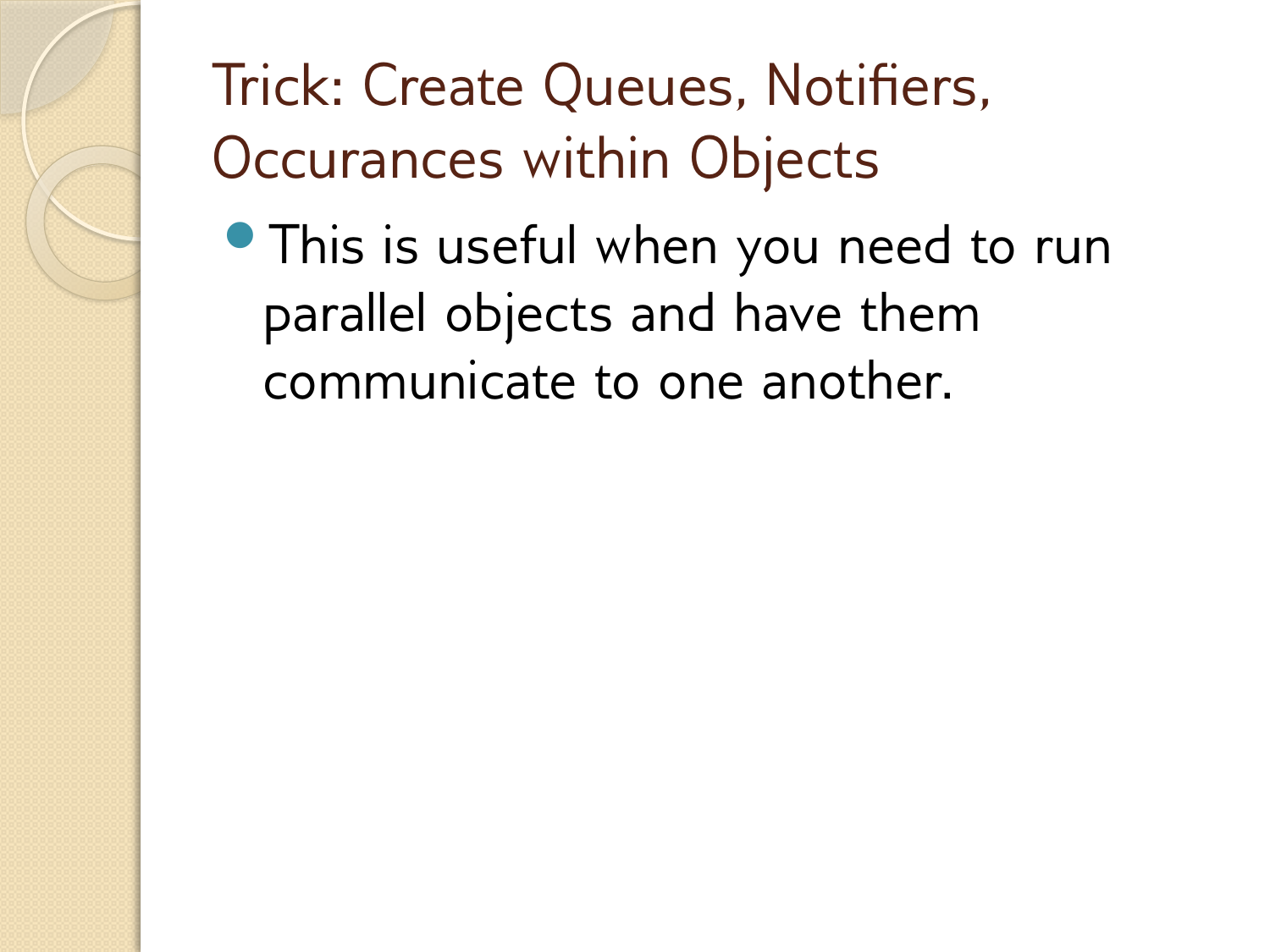

# Trick: Create Queues, Notifiers, Occurances within Objects
This is useful when you need to run parallel objects and have them communicate to one another.